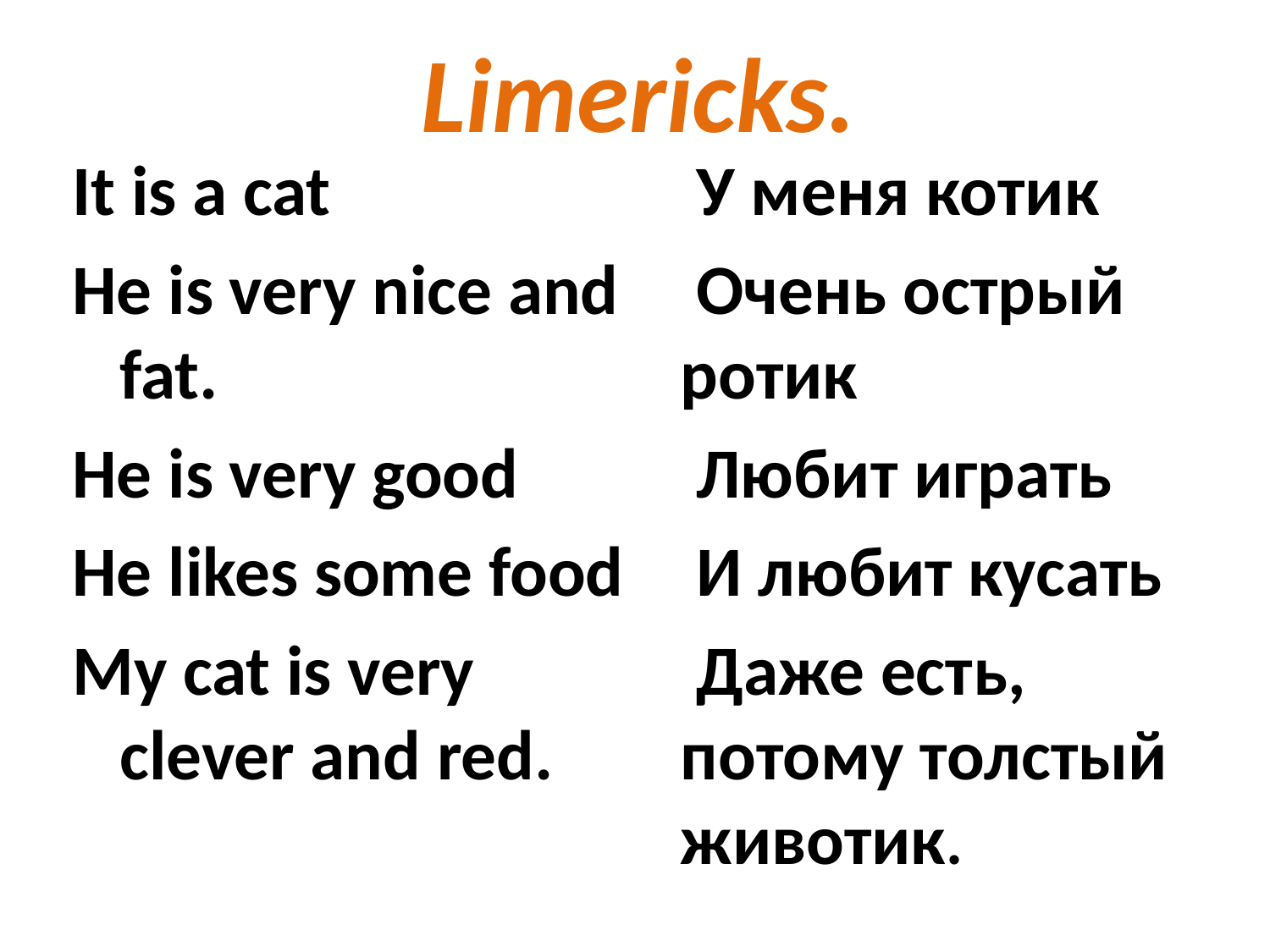

# Limericks.
It is a cat
He is very nice and fat.
He is very good
He likes some food
My cat is very clever and red.

    У меня котик
    Очень острый ротик
    Любит играть
    И любит кусать
    Даже есть, потому толстый животик.